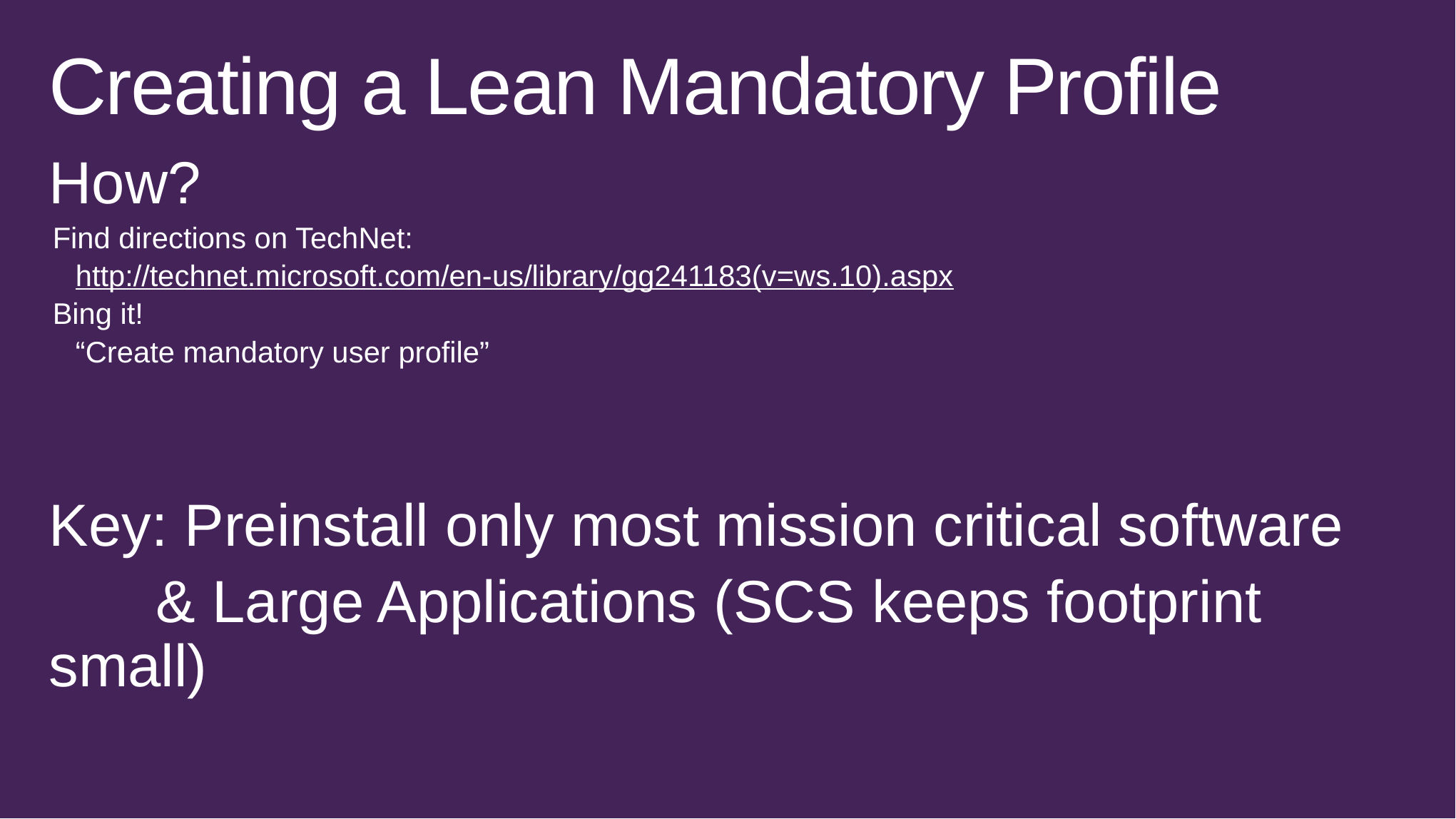

# Creating a Lean Mandatory Profile
How?
Find directions on TechNet:
http://technet.microsoft.com/en-us/library/gg241183(v=ws.10).aspx
Bing it!
“Create mandatory user profile”

Key: Preinstall only most mission critical software
	& Large Applications (SCS keeps footprint small)